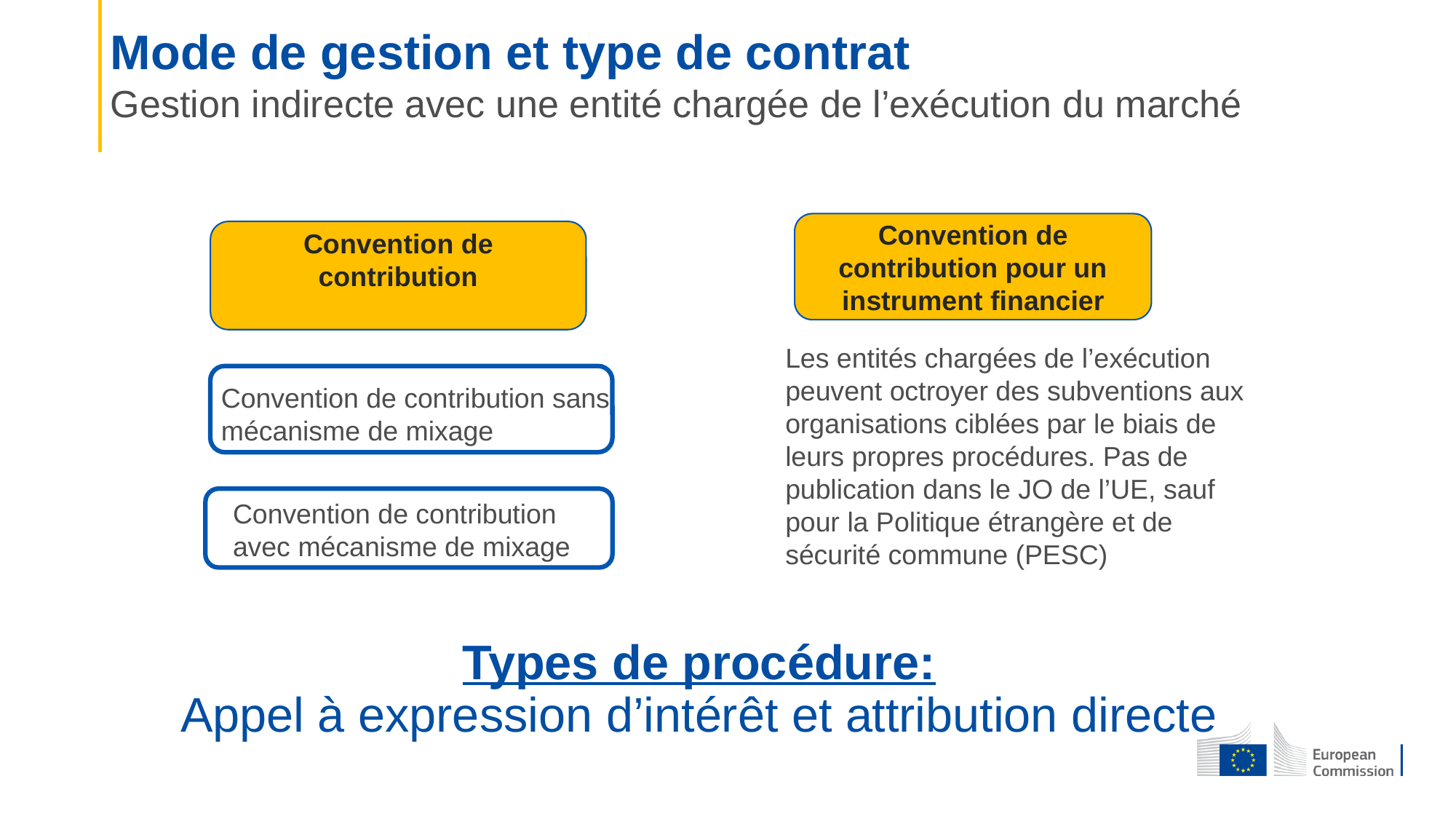

Mode de gestion et type de contrat
Gestion indirecte avec une entité chargée de l’exécution du marché
Convention de contribution pour un instrument financier
Convention de contribution

Les entités chargées de l’exécution peuvent octroyer des subventions aux organisations ciblées par le biais de leurs propres procédures. Pas de publication dans le JO de l’UE, sauf pour la Politique étrangère et de sécurité commune (PESC)

Convention de contribution sans mécanisme de mixage

Convention de contribution avec mécanisme de mixage
# Types de procédure: Appel à expression d’intérêt et attribution directe